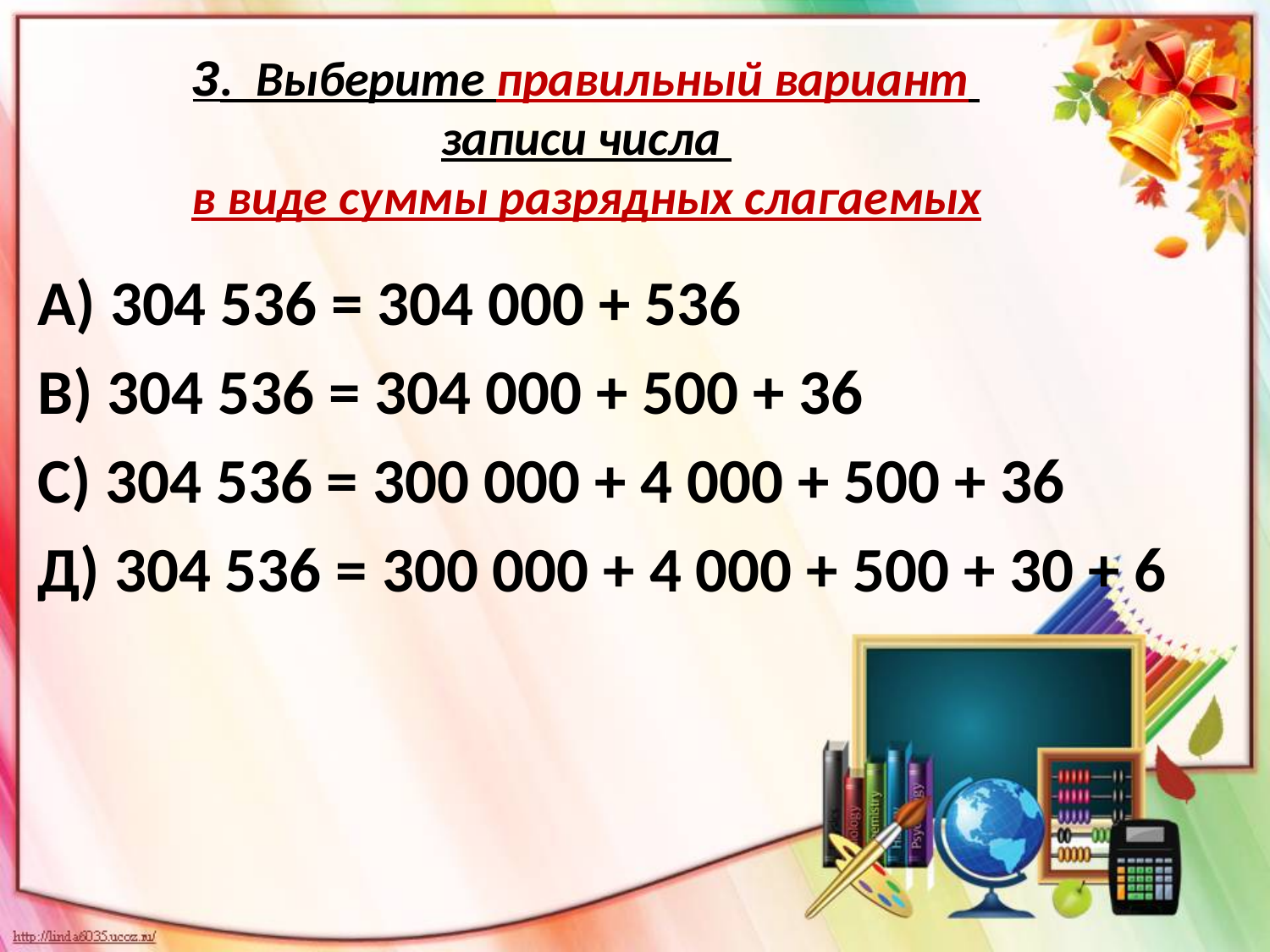

# 3.  Выберите правильный вариант записи числа в виде суммы разрядных слагаемых
А) 304 536 = 304 000 + 536
В) 304 536 = 304 000 + 500 + 36
С) 304 536 = 300 000 + 4 000 + 500 + 36
Д) 304 536 = 300 000 + 4 000 + 500 + 30 + 6